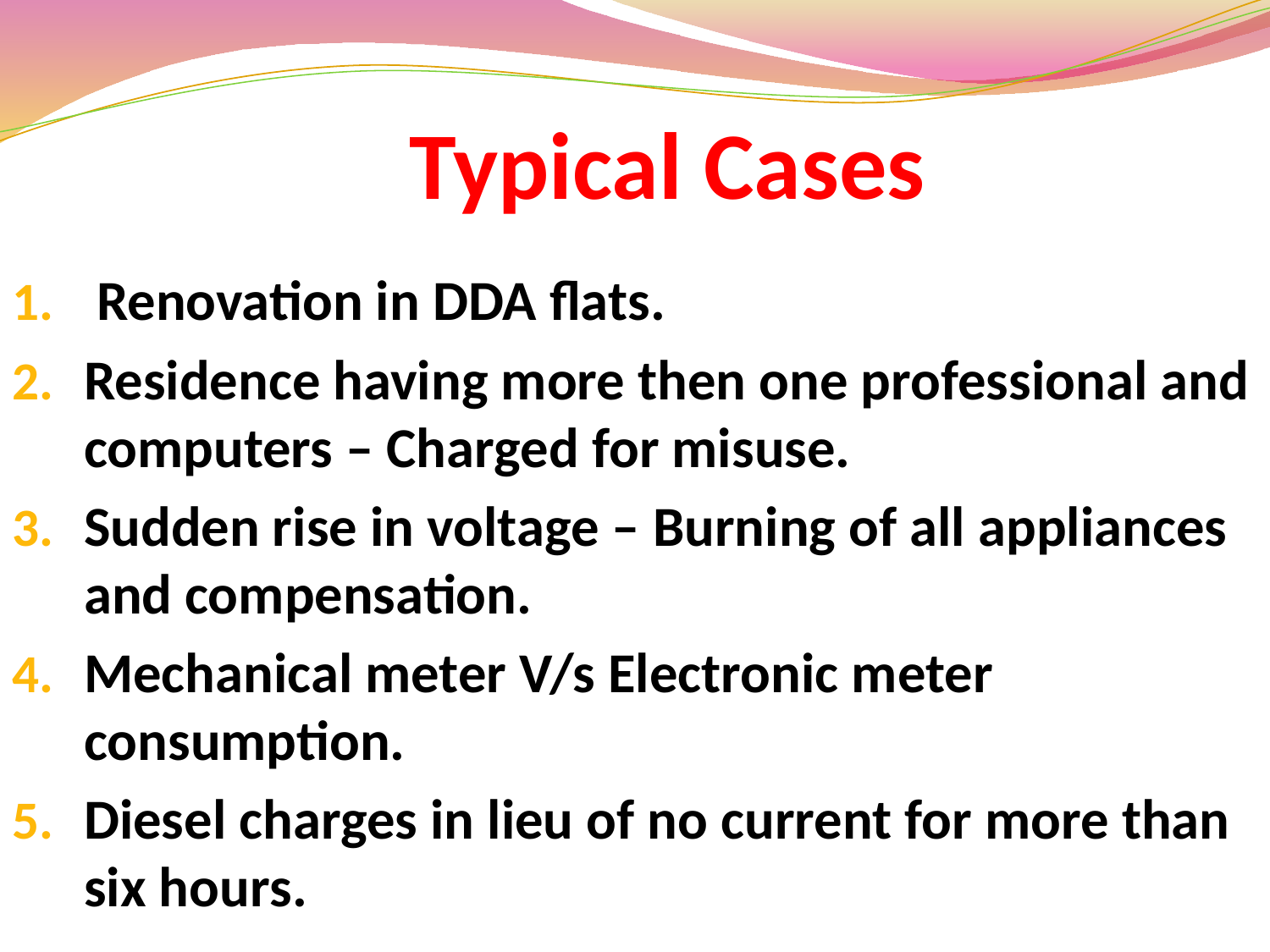

# Typical Cases
 Renovation in DDA flats.
Residence having more then one professional and computers – Charged for misuse.
Sudden rise in voltage – Burning of all appliances and compensation.
Mechanical meter V/s Electronic meter consumption.
Diesel charges in lieu of no current for more than six hours.